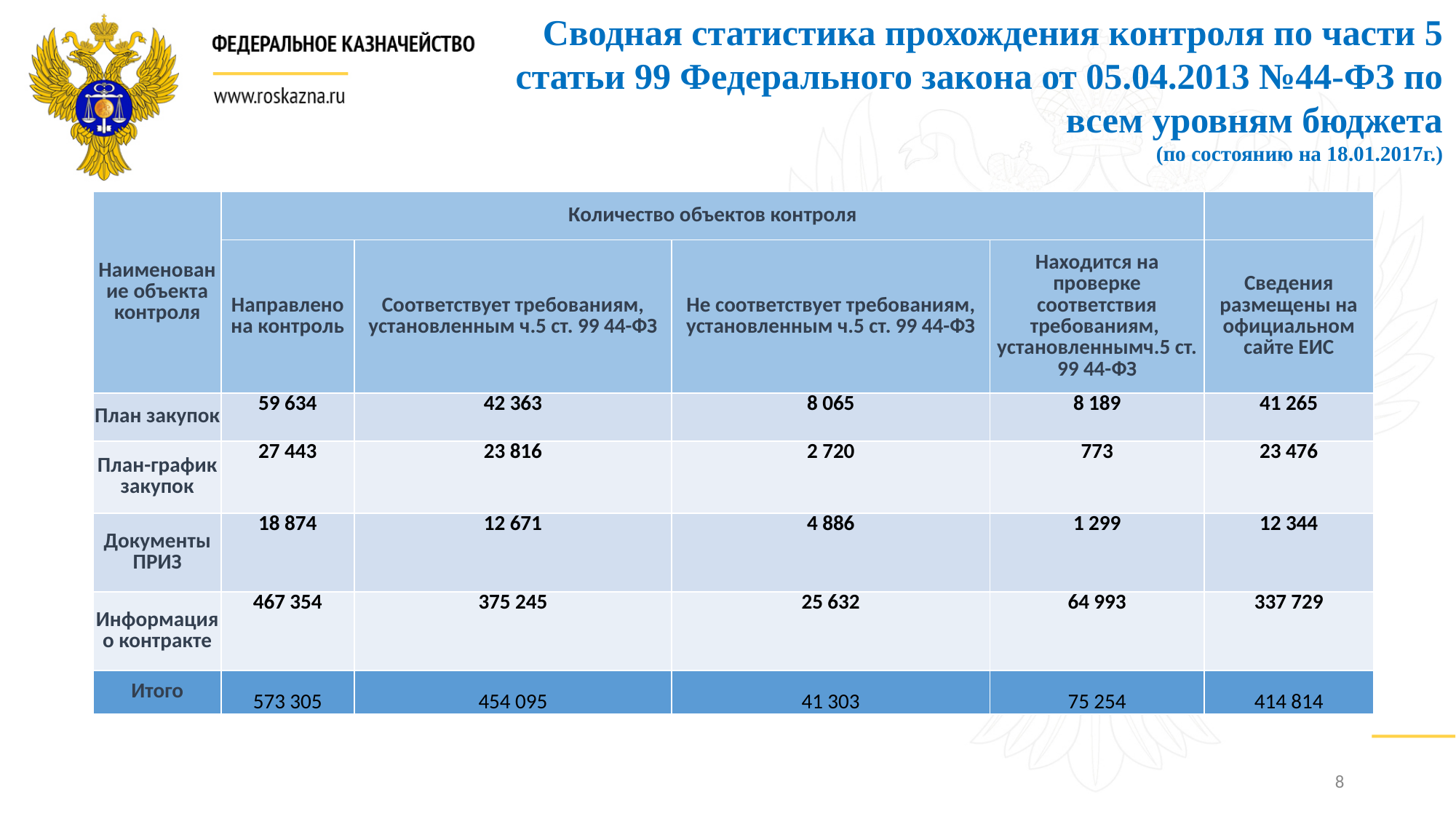

Сводная статистика прохождения контроля по части 5 статьи 99 Федерального закона от 05.04.2013 №44-ФЗ по всем уровням бюджета
(по состоянию на 18.01.2017г.)
| Наименование объекта контроля | Количество объектов контроля |  |  |  |  |
| --- | --- | --- | --- | --- | --- |
|  | Направлено на контроль | Соответствует требованиям, установленным ч.5 ст. 99 44-ФЗ | Не соответствует требованиям, установленным ч.5 ст. 99 44-ФЗ | Находится на проверке соответствия требованиям, установленнымч.5 ст. 99 44-ФЗ | Сведения размещены на официальном сайте ЕИС |
| План закупок | 59 634 | 42 363 | 8 065 | 8 189 | 41 265 |
| План-график закупок | 27 443 | 23 816 | 2 720 | 773 | 23 476 |
| Документы ПРИЗ | 18 874 | 12 671 | 4 886 | 1 299 | 12 344 |
| Информация о контракте | 467 354 | 375 245 | 25 632 | 64 993 | 337 729 |
| Итого | 573 305 | 454 095 | 41 303 | 75 254 | 414 814 |
8